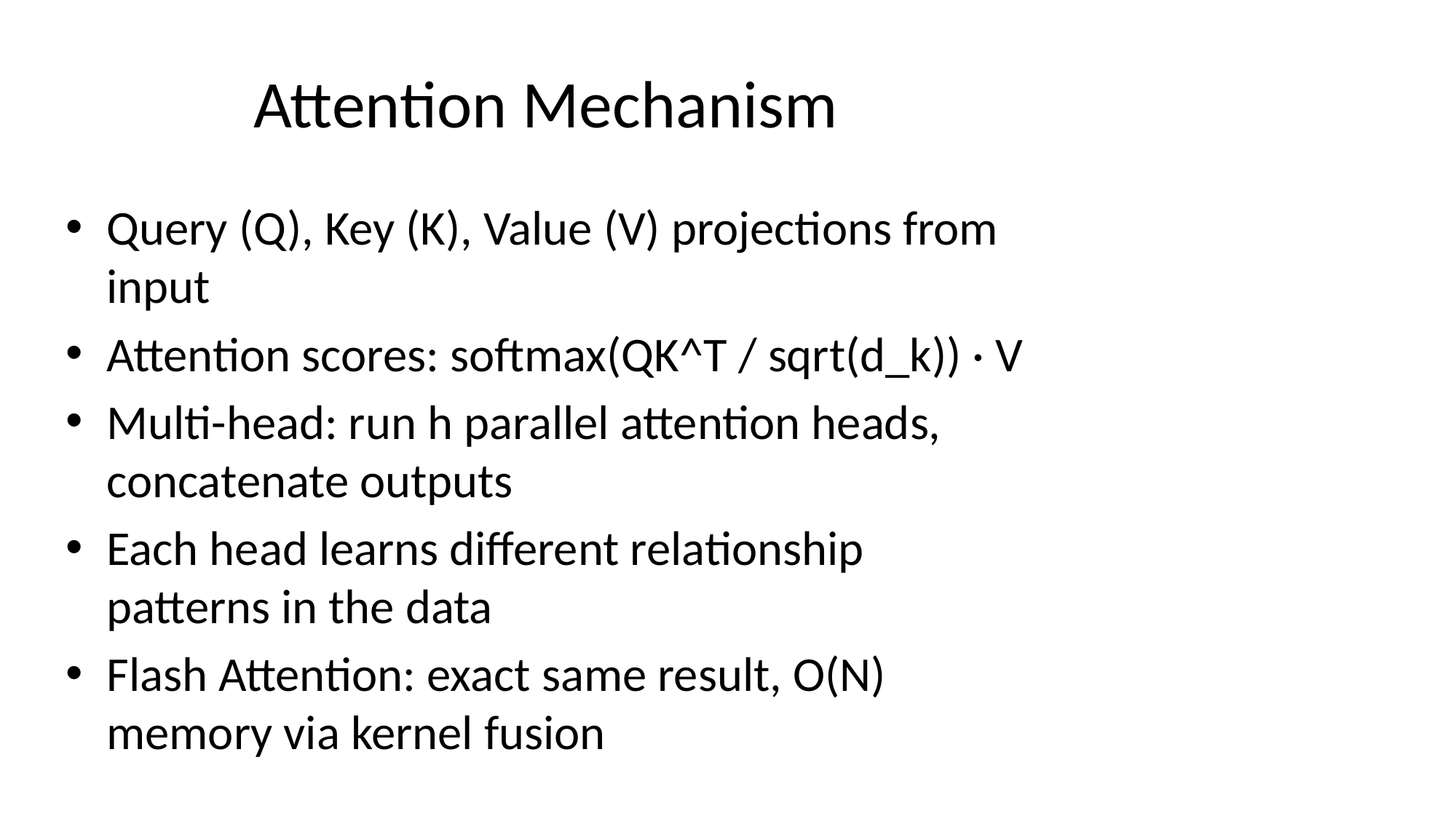

# Attention Mechanism
Query (Q), Key (K), Value (V) projections from input
Attention scores: softmax(QK^T / sqrt(d_k)) · V
Multi-head: run h parallel attention heads, concatenate outputs
Each head learns different relationship patterns in the data
Flash Attention: exact same result, O(N) memory via kernel fusion